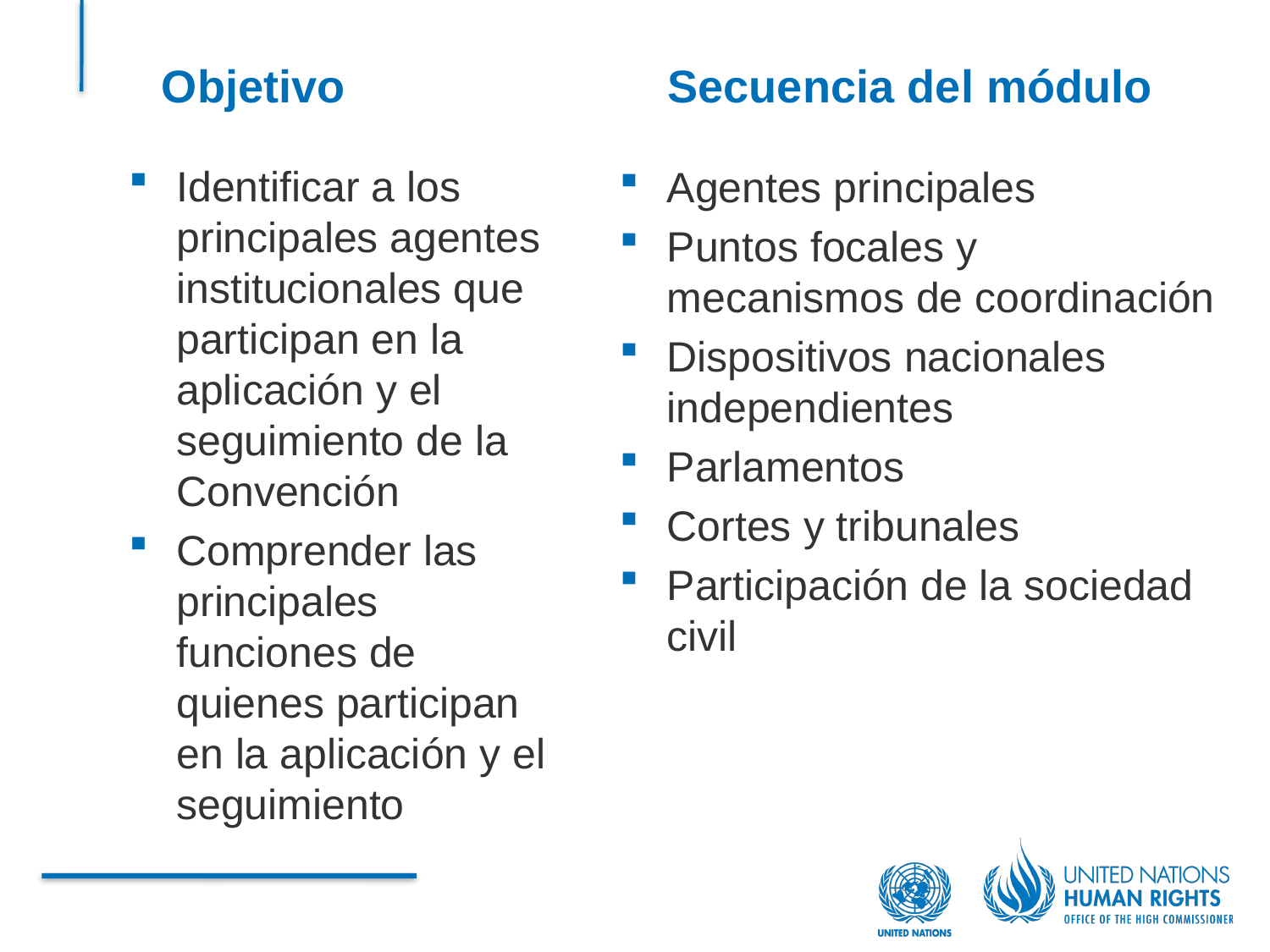

Objetivo
Secuencia del módulo
Identificar a los principales agentes institucionales que participan en la aplicación y el seguimiento de la Convención
Comprender las principales funciones de quienes participan en la aplicación y el seguimiento
Agentes principales
Puntos focales y mecanismos de coordinación
Dispositivos nacionales independientes
Parlamentos
Cortes y tribunales
Participación de la sociedad civil